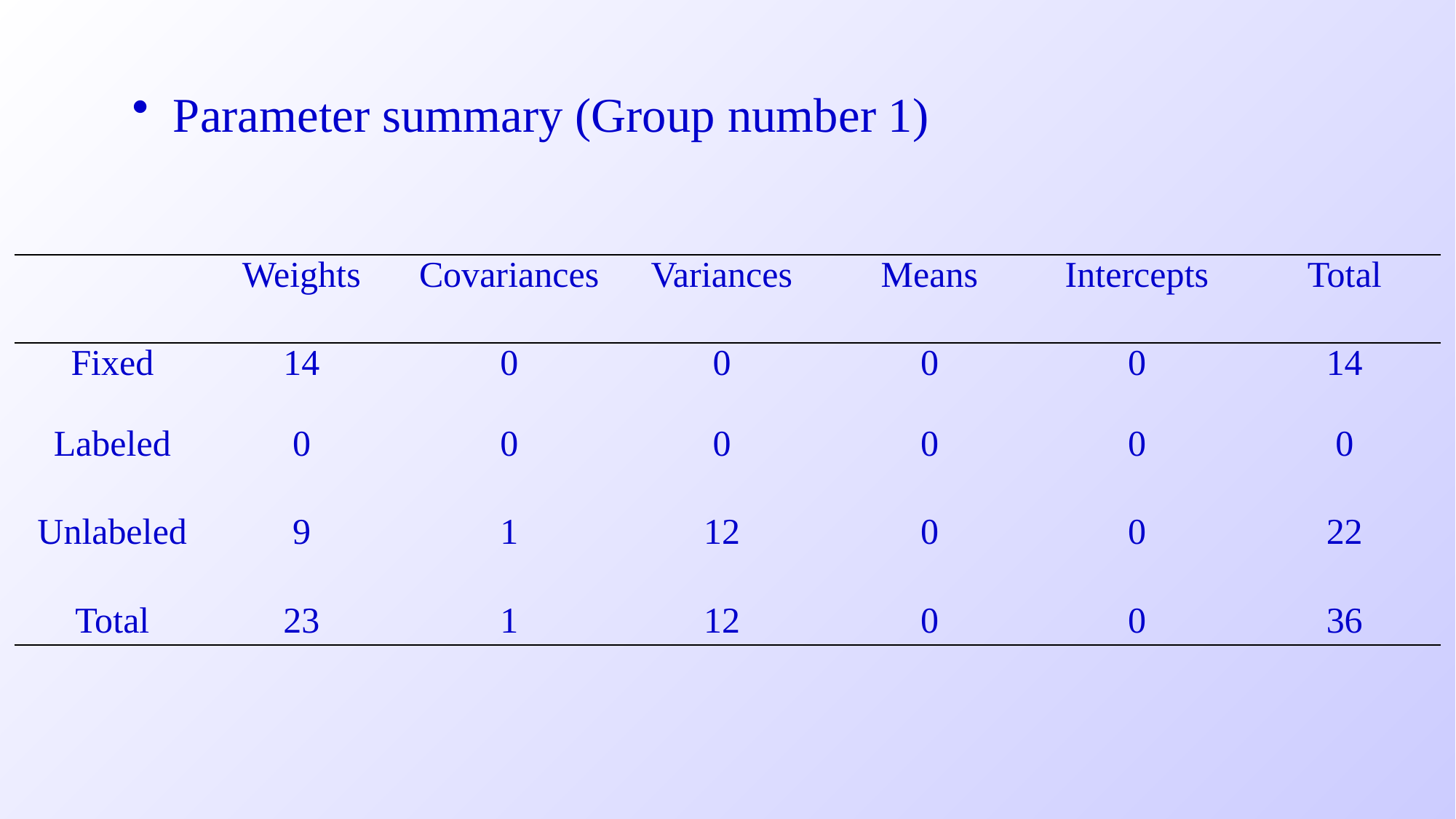

Parameter summary (Group number 1)

|  | Weights | Covariances | Variances | Means | Intercepts | Total |
| --- | --- | --- | --- | --- | --- | --- |
| Fixed | 14 | 0 | 0 | 0 | 0 | 14 |
| Labeled | 0 | 0 | 0 | 0 | 0 | 0 |
| Unlabeled | 9 | 1 | 12 | 0 | 0 | 22 |
| Total | 23 | 1 | 12 | 0 | 0 | 36 |